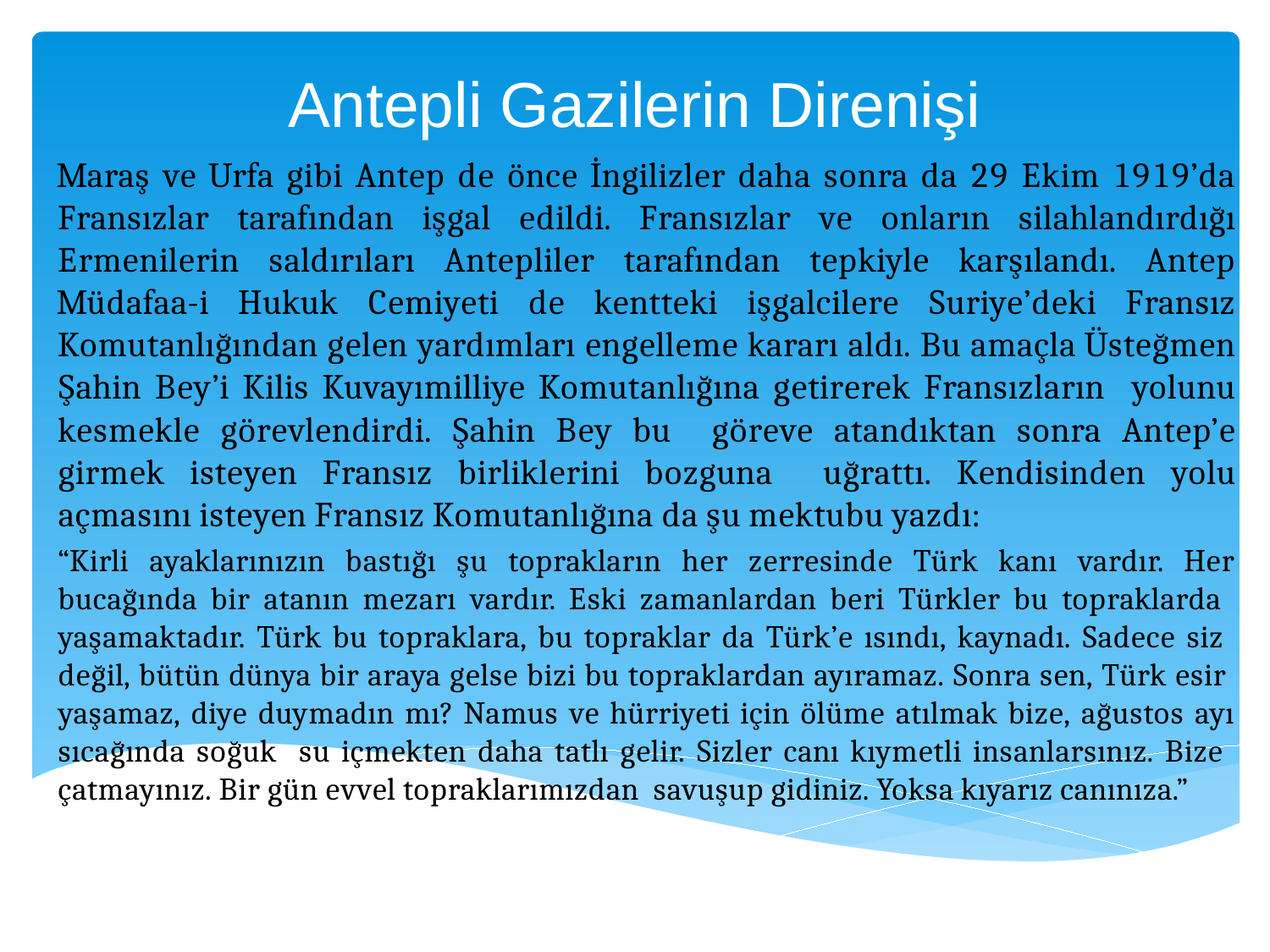

# Antepli Gazilerin Direnişi
Maraş ve Urfa gibi Antep de önce İngilizler daha sonra da 29 Ekim 1919’da Fransızlar tarafından işgal edildi. Fransızlar ve onların silahlandırdığı Ermenilerin saldırıları Antepliler tarafından tepkiyle karşılandı. Antep Müdafaa-i Hukuk Cemiyeti de kentteki işgalcilere Suriye’deki Fransız Komutanlığından gelen yardımları engelleme kararı aldı. Bu amaçla Üsteğmen Şahin Bey’i Kilis Kuvayımilliye Komutanlığına getirerek Fransızların  yolunu kesmekle görevlendirdi. Şahin Bey bu  göreve atandıktan sonra Antep’e girmek isteyen Fransız birliklerini bozguna  uğrattı. Kendisinden yolu açmasını isteyen Fransız Komutanlığına da şu mektubu yazdı:
“Kirli ayaklarınızın bastığı şu toprakların her zerresinde Türk kanı vardır. Her bucağında bir atanın mezarı vardır. Eski zamanlardan beri Türkler bu topraklarda  yaşamaktadır. Türk bu topraklara, bu topraklar da Türk’e ısındı, kaynadı. Sadece siz  değil, bütün dünya bir araya gelse bizi bu topraklardan ayıramaz. Sonra sen, Türk esir  yaşamaz, diye duymadın mı? Namus ve hürriyeti için ölüme atılmak bize, ağustos ayı sıcağında soğuk  su içmekten daha tatlı gelir. Sizler canı kıymetli insanlarsınız. Bize  çatmayınız. Bir gün evvel topraklarımızdan  savuşup gidiniz. Yoksa kıyarız canınıza.”